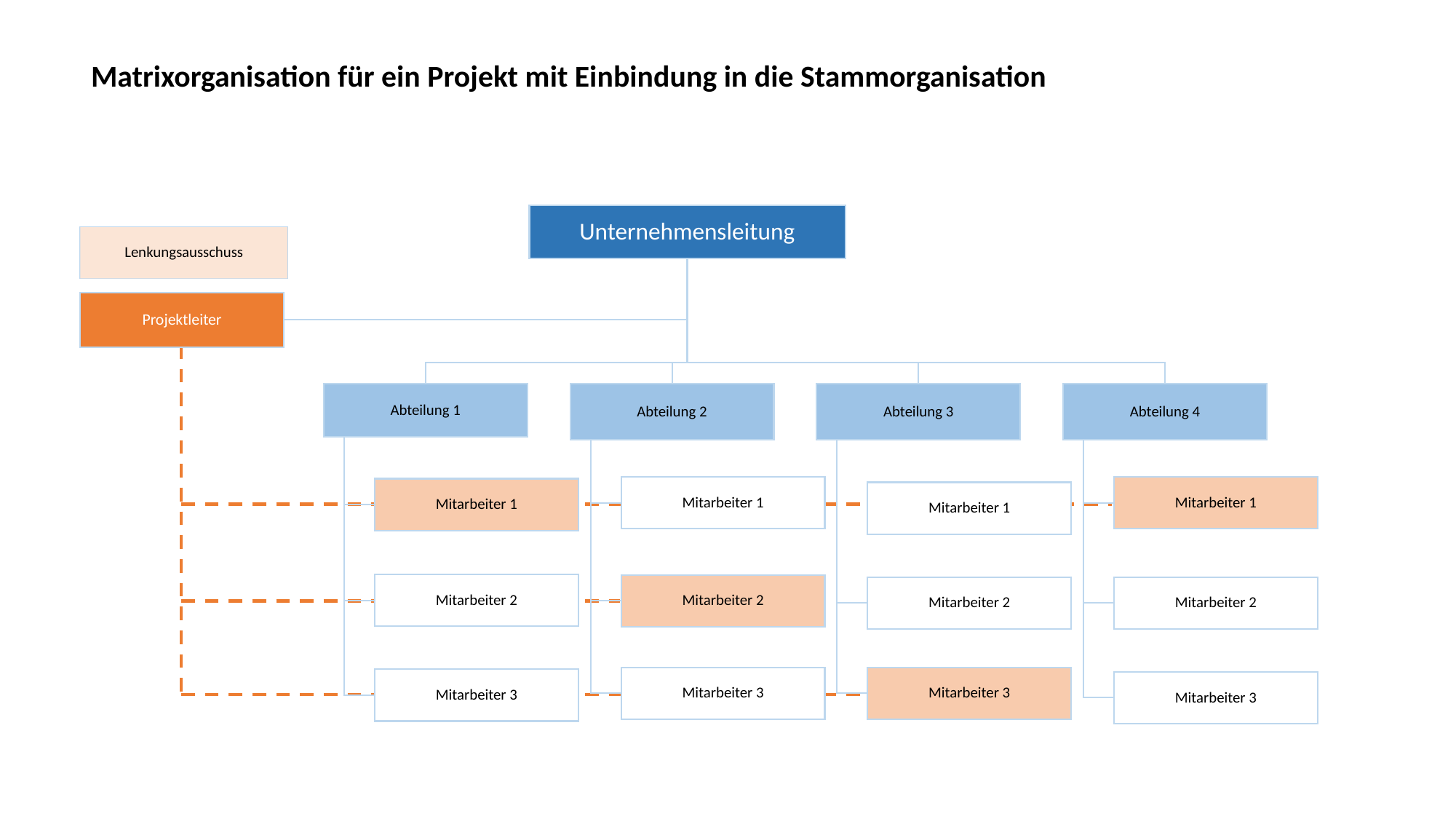

Matrixorganisation für ein Projekt mit Einbindung in die Stammorganisation
Unternehmensleitung
Abteilung 1
Mitarbeiter 1
Mitarbeiter 2
Mitarbeiter 3
Abteilung 2
Mitarbeiter 1
Mitarbeiter 2
Mitarbeiter 3
Abteilung 3
Mitarbeiter 1
Mitarbeiter 2
Mitarbeiter 3
Abteilung 4
Mitarbeiter 1
Mitarbeiter 2
Mitarbeiter 3
Projektleiter

Lenkungsausschuss